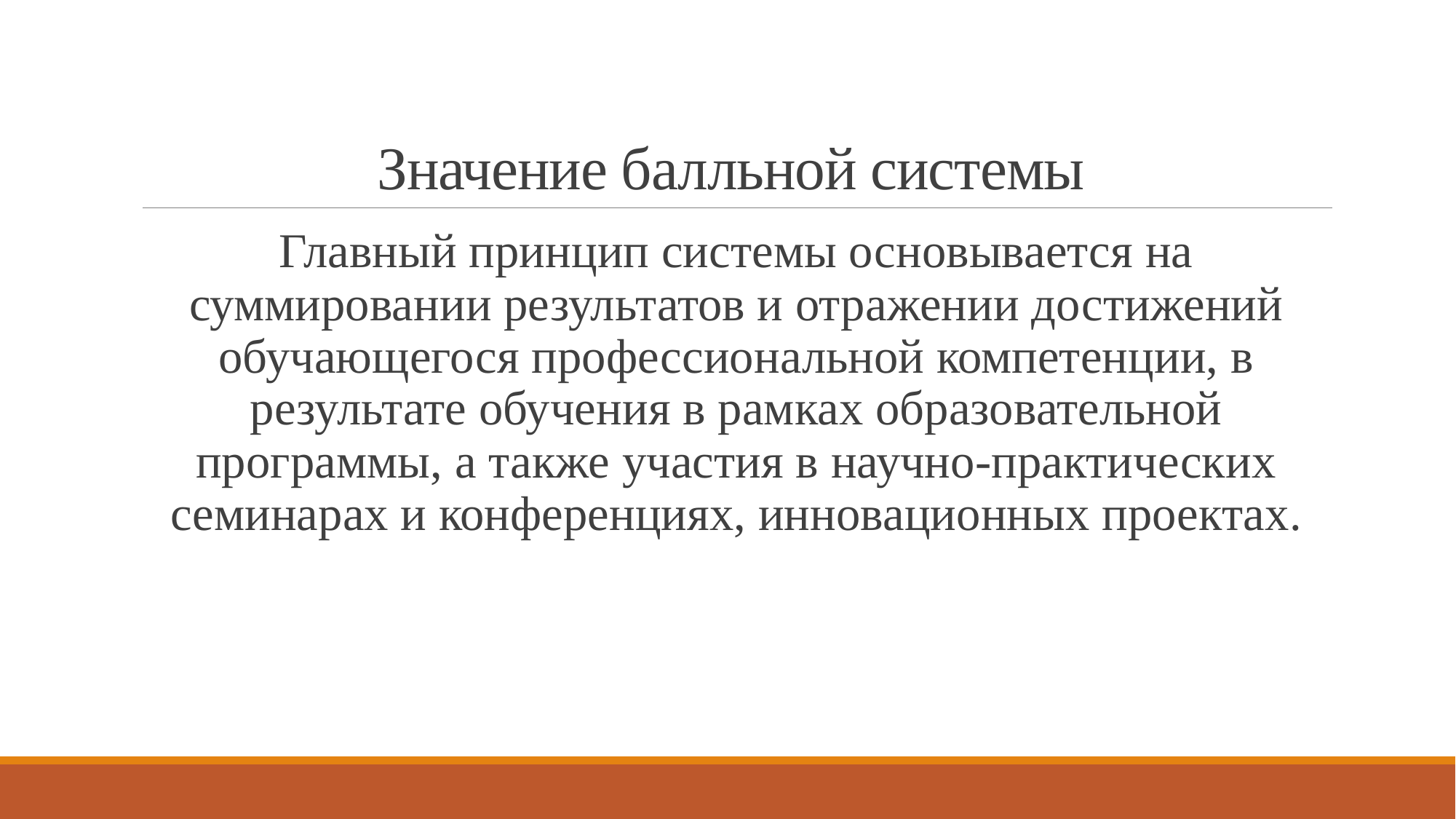

# Значение балльной системы
Главный принцип системы основывается на суммировании результатов и отражении достижений обучающегося профессиональной компетенции, в результате обучения в рамках образовательной программы, а также участия в научно-практических семинарах и конференциях, инновационных проектах.